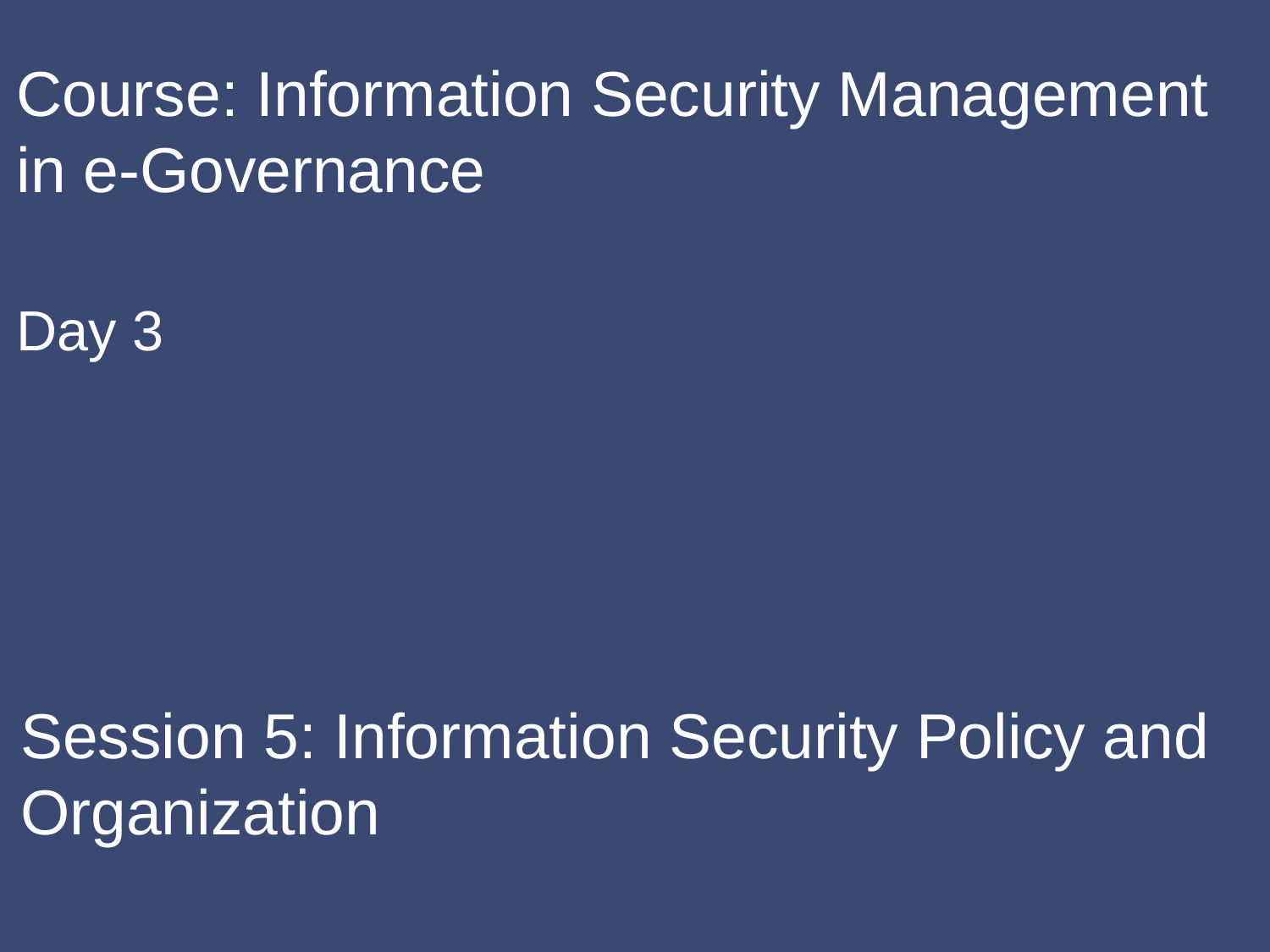

Course: Information Security Management in e-Governance

Day 3
Session 5: Information Security Policy and Organization